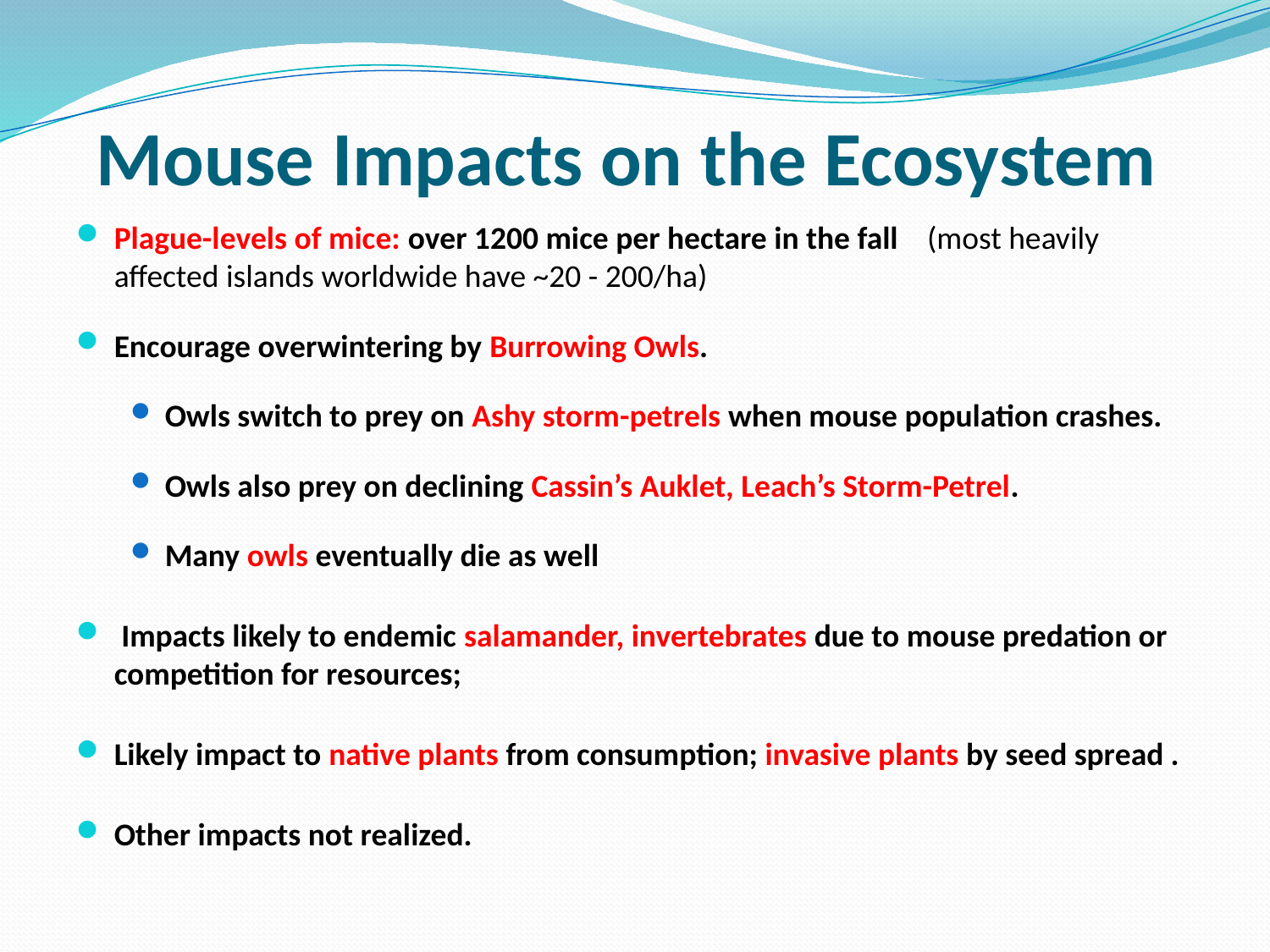

# Mouse Impacts on the Ecosystem
Plague-levels of mice: over 1200 mice per hectare in the fall    (most heavily affected islands worldwide have ~20 - 200/ha)
Encourage overwintering by Burrowing Owls.
Owls switch to prey on Ashy storm-petrels when mouse population crashes.
Owls also prey on declining Cassin’s Auklet, Leach’s Storm-Petrel.
Many owls eventually die as well
 Impacts likely to endemic salamander, invertebrates due to mouse predation or competition for resources;
Likely impact to native plants from consumption; invasive plants by seed spread .
Other impacts not realized.